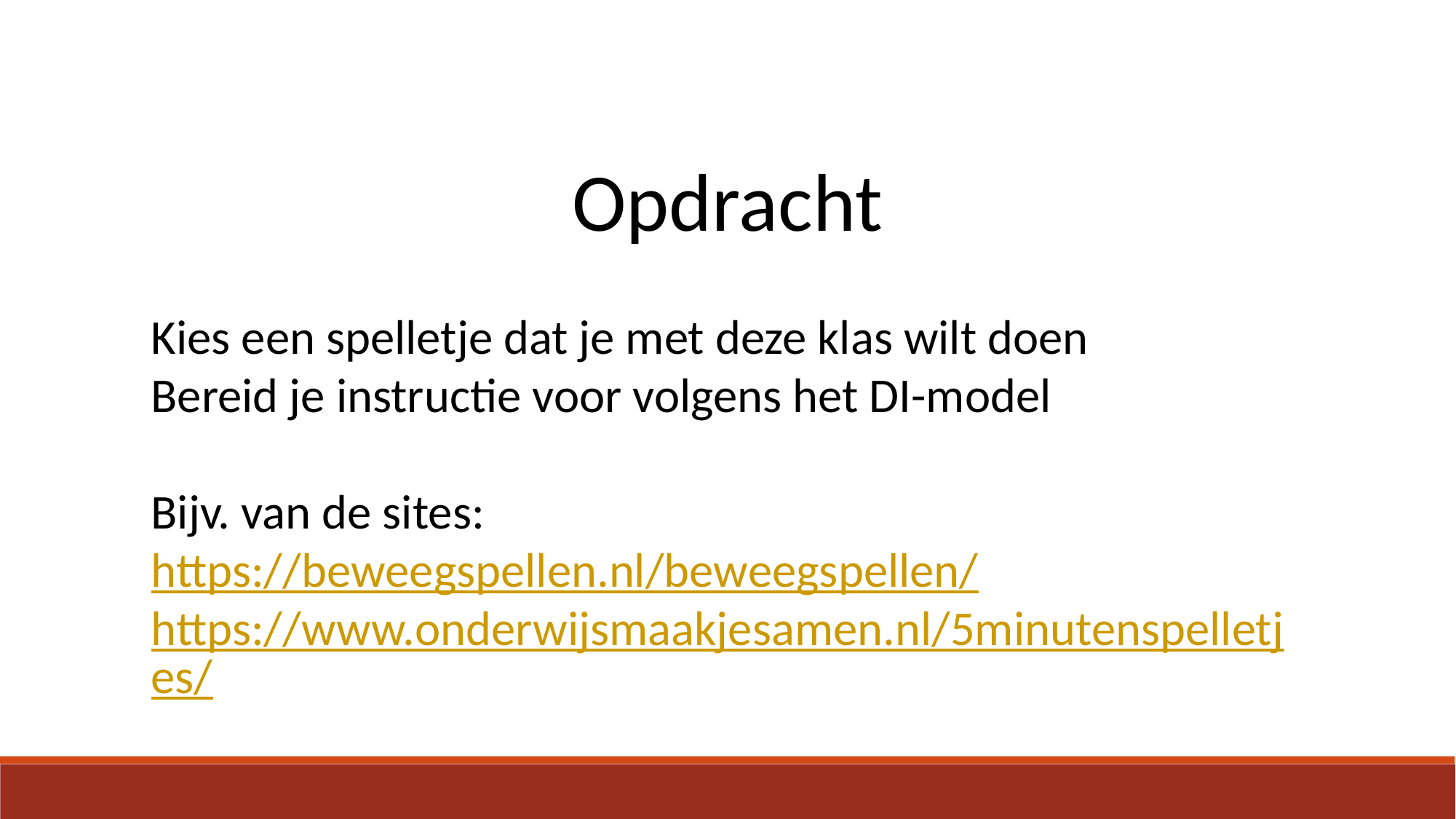

Opdracht

Kies een spelletje dat je met deze klas wilt doen
Bereid je instructie voor volgens het DI-model

Bijv. van de sites:
https://beweegspellen.nl/beweegspellen/
https://www.onderwijsmaakjesamen.nl/5minutenspelletjes/